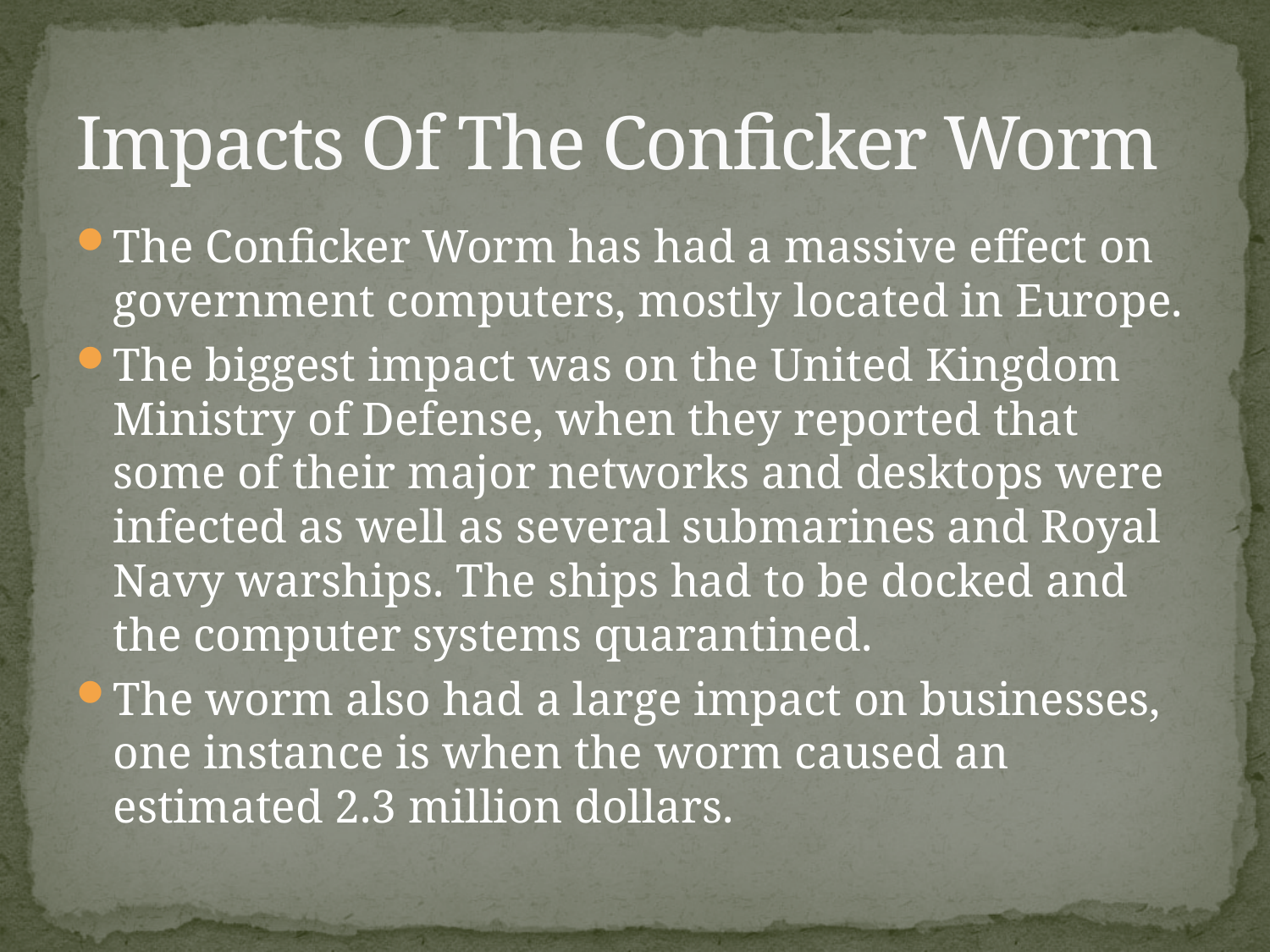

# Impacts Of The Conficker Worm
The Conficker Worm has had a massive effect on government computers, mostly located in Europe.
The biggest impact was on the United Kingdom Ministry of Defense, when they reported that some of their major networks and desktops were infected as well as several submarines and Royal Navy warships. The ships had to be docked and the computer systems quarantined.
The worm also had a large impact on businesses, one instance is when the worm caused an estimated 2.3 million dollars.